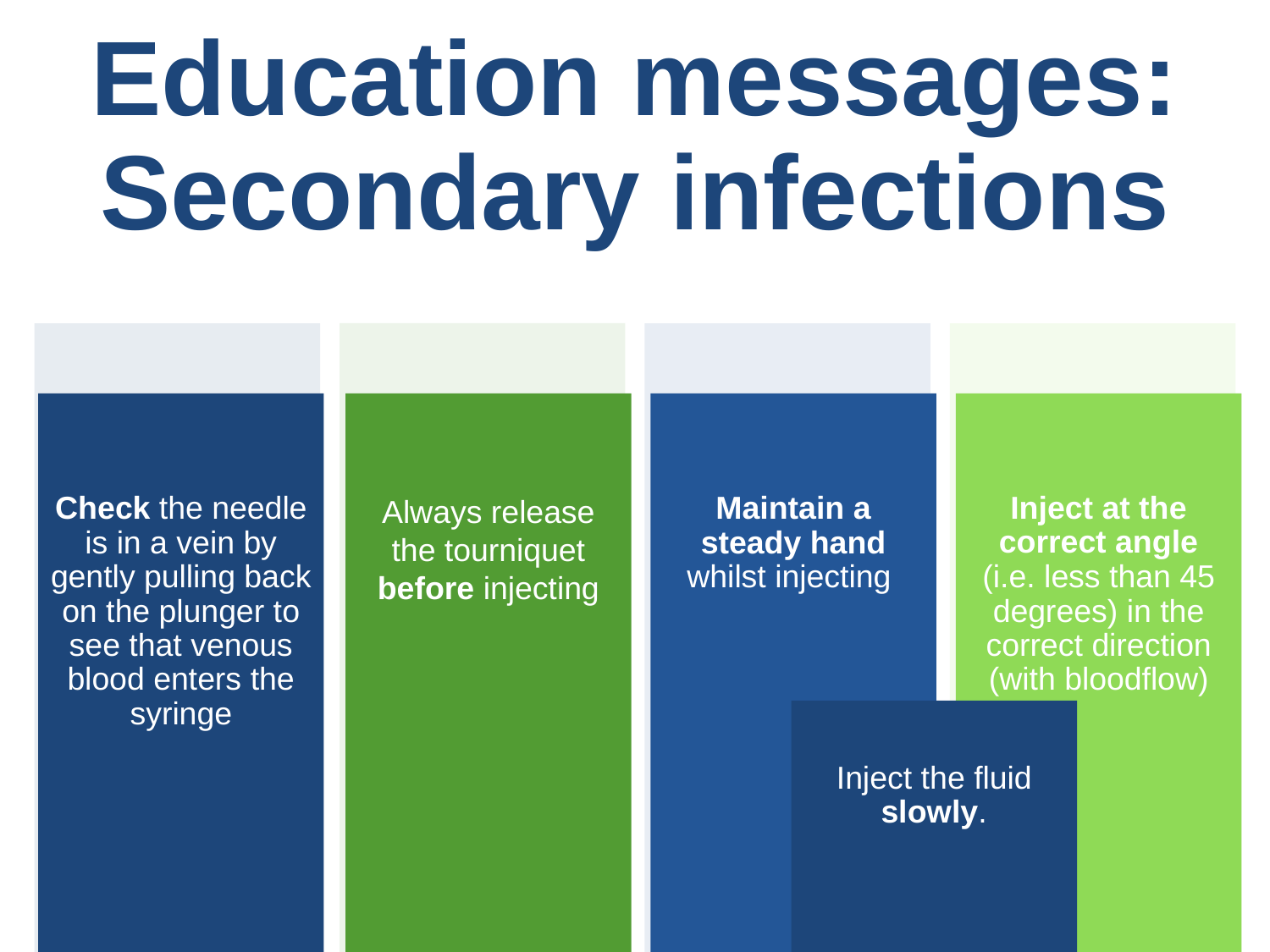

# Education messages: Secondary infections

Before injecting, wash your hands and the area you are going to inject into thoroughly with warm soapy water then swab the site using a new (sterile) swab in one direction only

Use filters to prevent dirty hits

Use sterile equipment EVERY TIME you inject including cleaned spoons, containers and tourniquets

Don't lick the needle before you inject because the mouth contains bacteria that can lead to infections (Dirty hits)

Check the needle is in a vein by gently pulling back on the plunger to see that venous blood enters the syringe

Always release the tourniquet before injecting

Maintain a steady hand whilst injecting

Inject at the correct angle (i.e. less than 45 degrees) in the correct direction (with bloodflow)

Inject the fluid slowly.